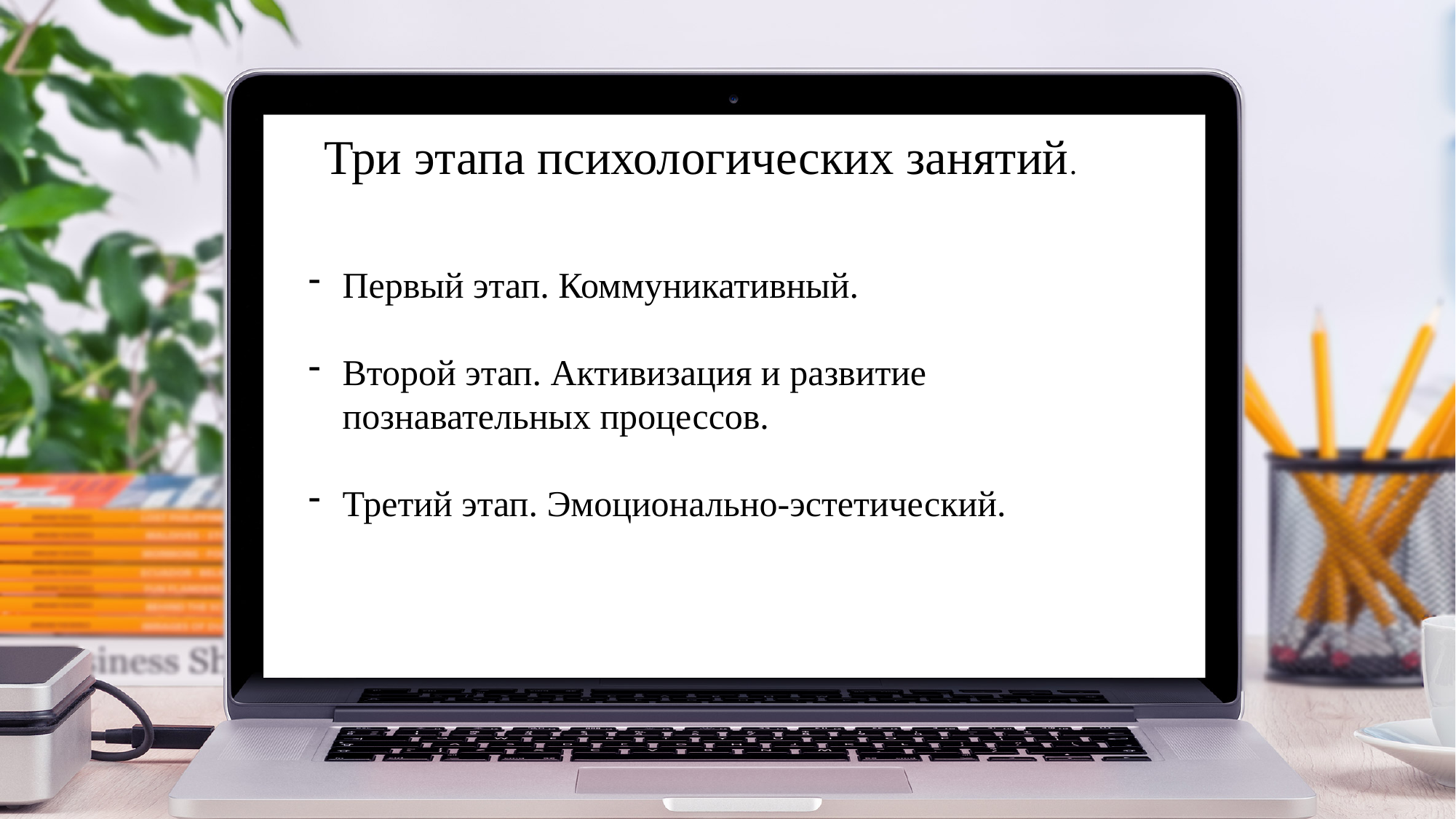

Три этапа психологических занятий.

Первый этап. Коммуникативный.

Второй этап. Активизация и развитие познавательных процессов.

Третий этап. Эмоционально-эстетический.